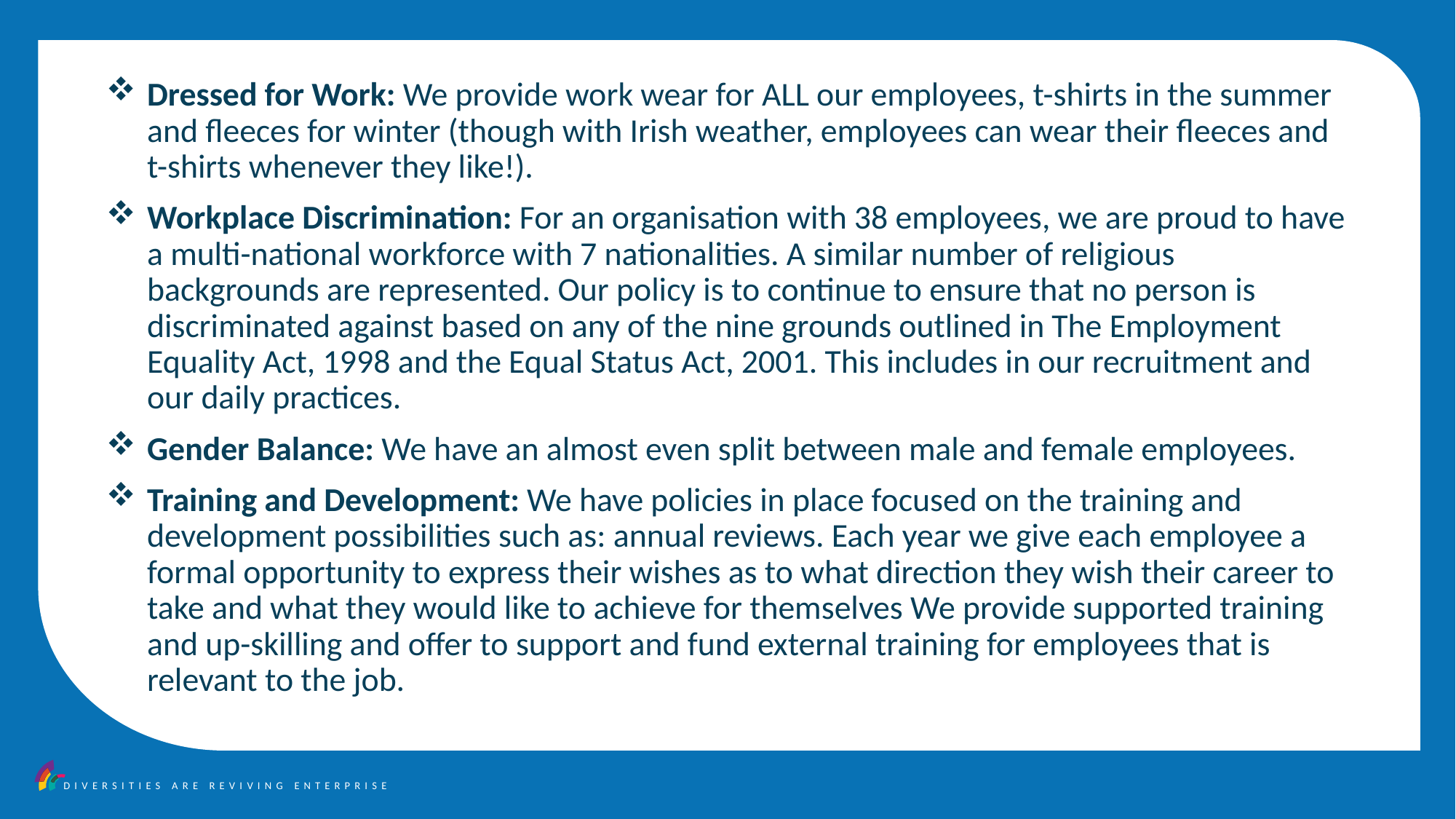

Dressed for Work: We provide work wear for ALL our employees, t-shirts in the summer and fleeces for winter (though with Irish weather, employees can wear their fleeces and t-shirts whenever they like!).
Workplace Discrimination: For an organisation with 38 employees, we are proud to have a multi-national workforce with 7 nationalities. A similar number of religious backgrounds are represented. Our policy is to continue to ensure that no person is discriminated against based on any of the nine grounds outlined in The Employment Equality Act, 1998 and the Equal Status Act, 2001. This includes in our recruitment and our daily practices.
Gender Balance: We have an almost even split between male and female employees.
Training and Development: We have policies in place focused on the training and development possibilities such as: annual reviews. Each year we give each employee a formal opportunity to express their wishes as to what direction they wish their career to take and what they would like to achieve for themselves We provide supported training and up-skilling and offer to support and fund external training for employees that is relevant to the job.